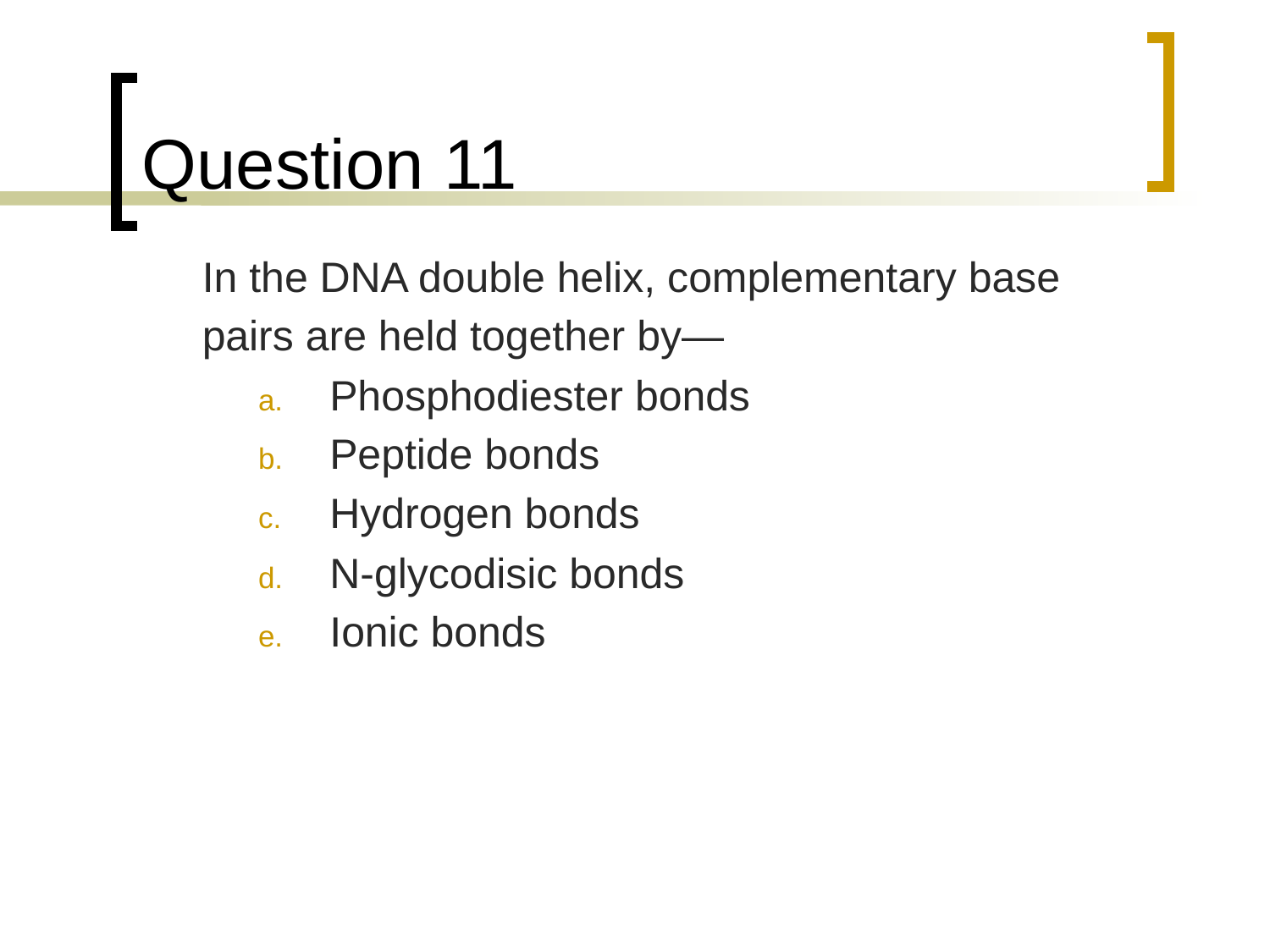

# Question 11
In the DNA double helix, complementary base
pairs are held together by—
Phosphodiester bonds
Peptide bonds
Hydrogen bonds
N-glycodisic bonds
Ionic bonds